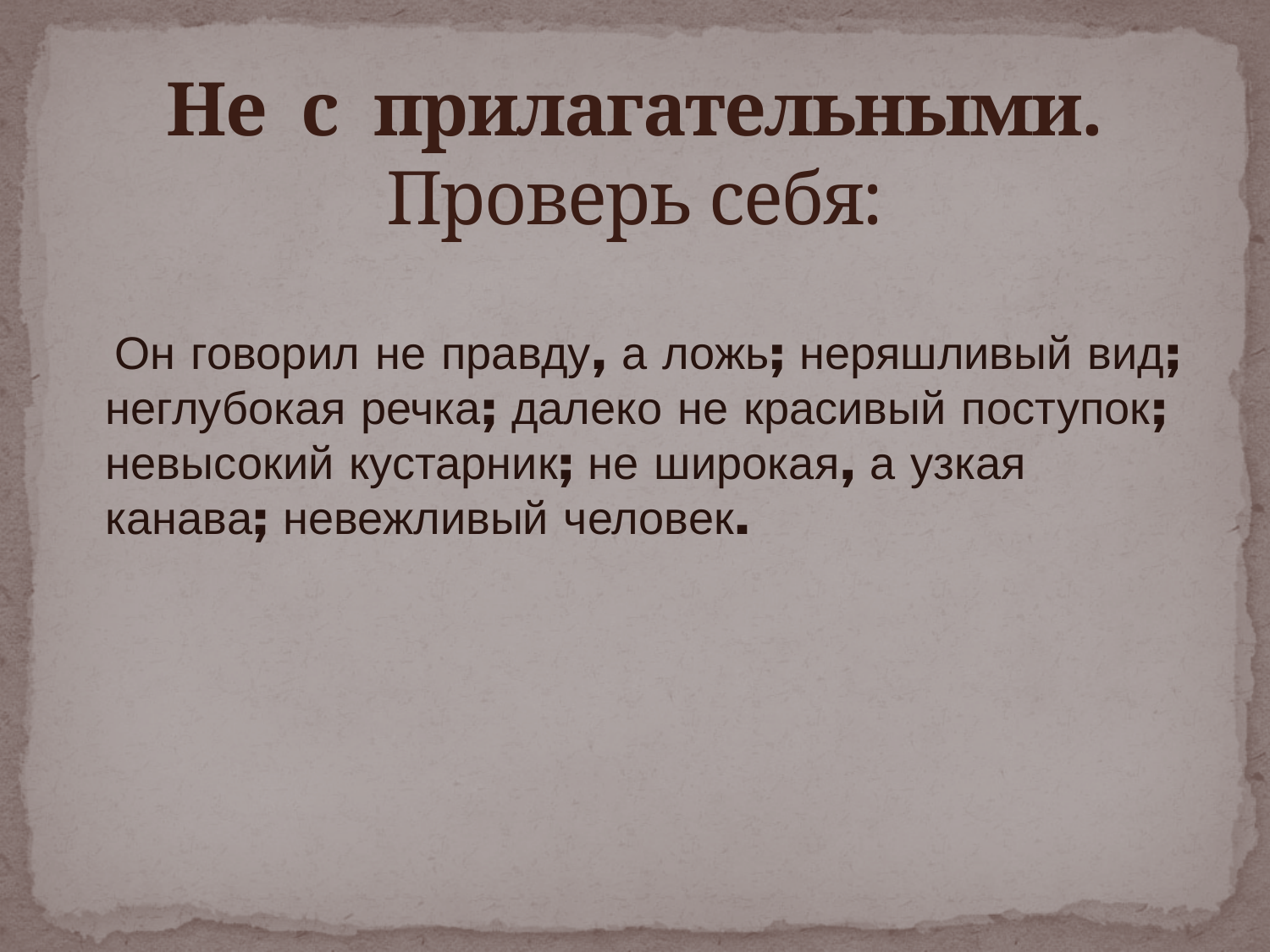

# Не  с  прилагательными. Проверь себя:
    Он говорил не правду, а ложь; неряшливый вид; неглубокая речка; далеко не красивый поступок; невысокий кустарник; не широкая, а узкая канава; невежливый человек.